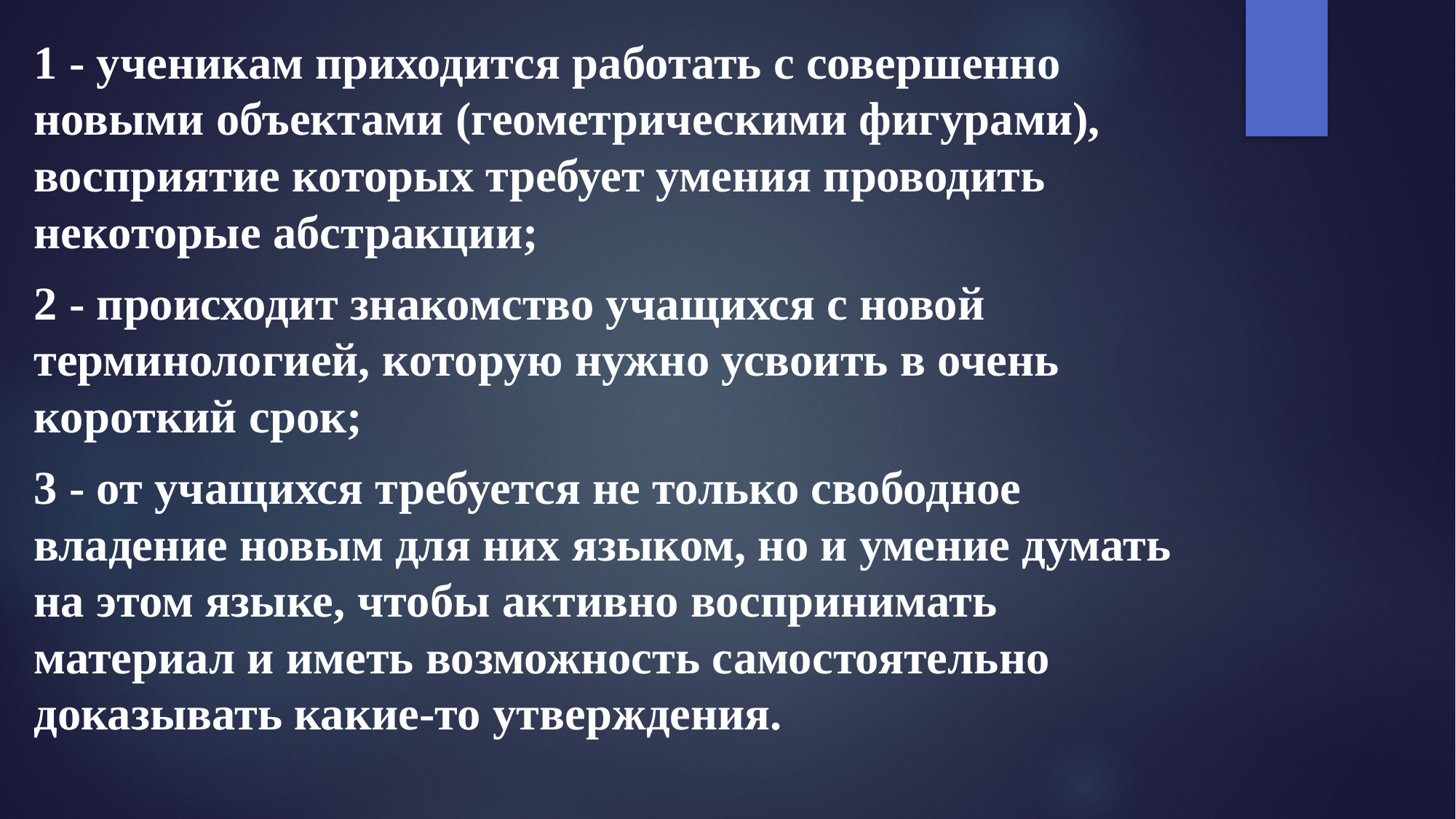

1 - ученикам приходится работать с совершенно новыми объектами (геометрическими фигурами), восприятие которых требует умения проводить некоторые абстракции;
2 - происходит знакомство учащихся с новой терминологией, которую нужно усвоить в очень короткий срок;
3 - от учащихся требуется не только свободное владение новым для них языком, но и умение думать на этом языке, чтобы активно воспринимать материал и иметь возможность самостоятельно доказывать какие-то утверждения.